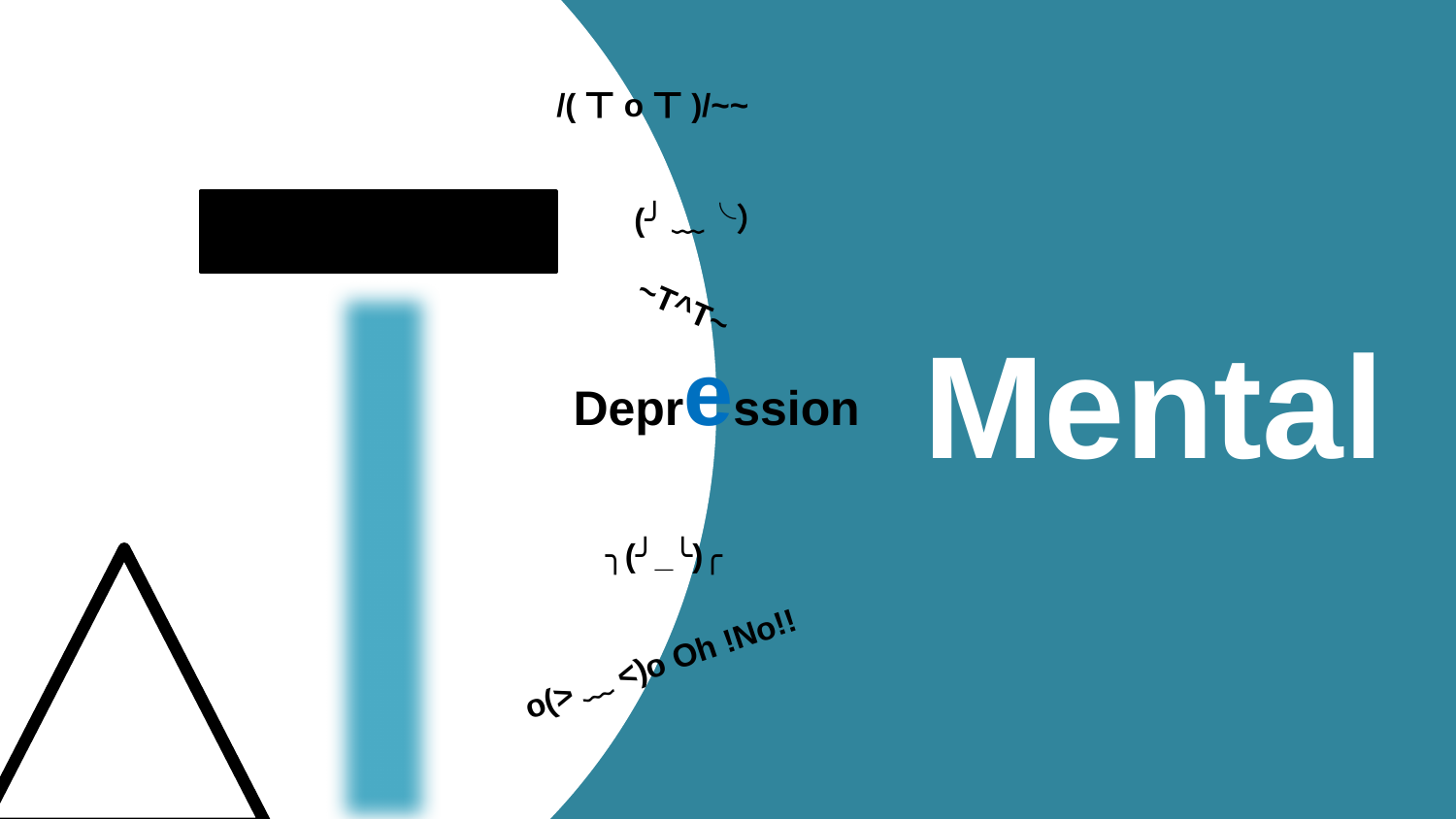

/(ㄒoㄒ)/~~

(╯﹏╰）
~T^T~

Mental
Depression
╮(╯_╰)╭

o(>﹏<)o Oh !No!!